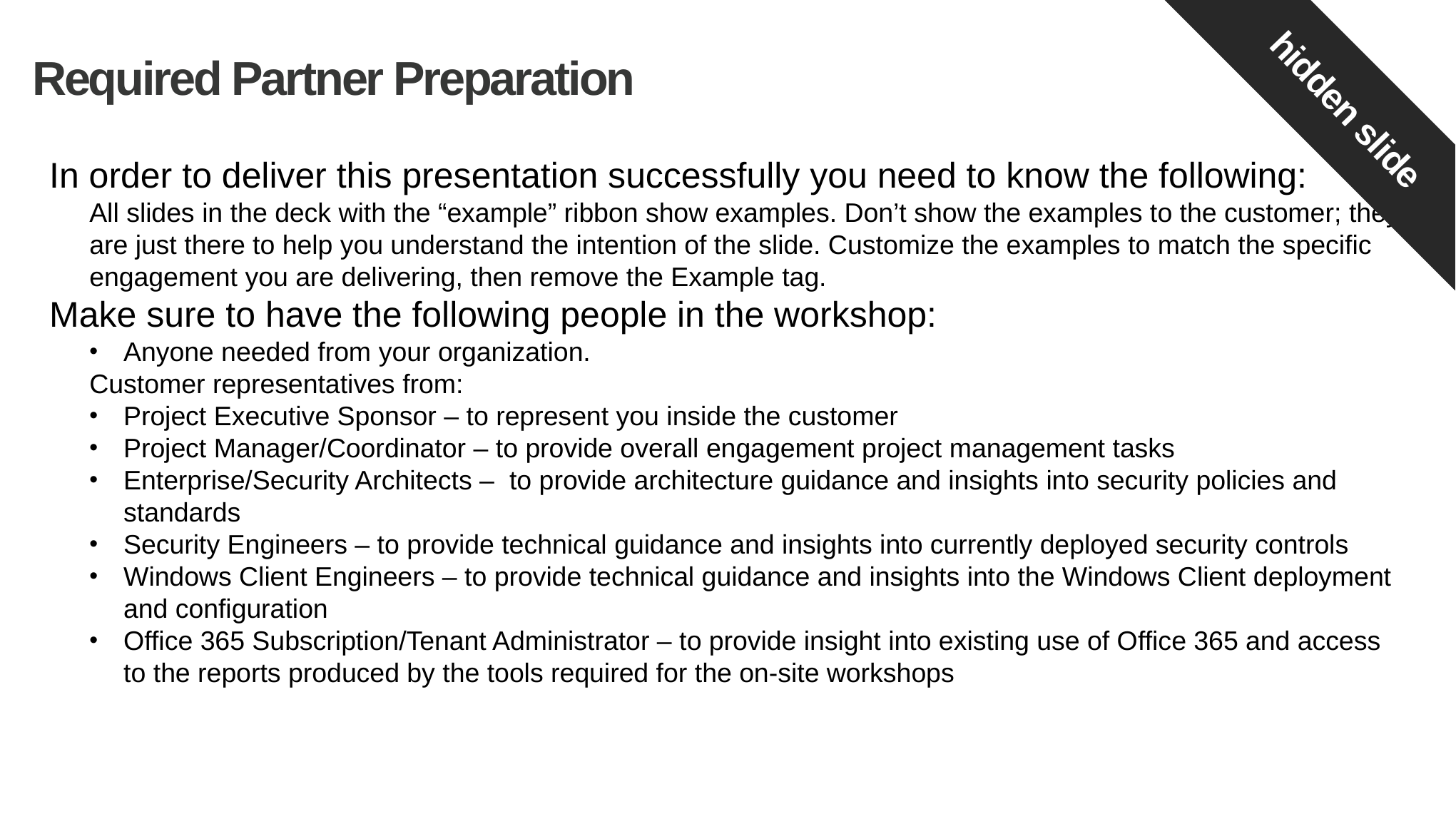

hidden slide
# Required Partner Preparation
In order to deliver this presentation successfully you need to know the following:
All slides in the deck with the “example” ribbon show examples. Don’t show the examples to the customer; they are just there to help you understand the intention of the slide. Customize the examples to match the specific engagement you are delivering, then remove the Example tag.
Make sure to have the following people in the workshop:
Anyone needed from your organization.
Customer representatives from:
Project Executive Sponsor – to represent you inside the customer
Project Manager/Coordinator – to provide overall engagement project management tasks
Enterprise/Security Architects –  to provide architecture guidance and insights into security policies and standards
Security Engineers – to provide technical guidance and insights into currently deployed security controls
Windows Client Engineers – to provide technical guidance and insights into the Windows Client deployment and configuration
Office 365 Subscription/Tenant Administrator – to provide insight into existing use of Office 365 and access to the reports produced by the tools required for the on-site workshops